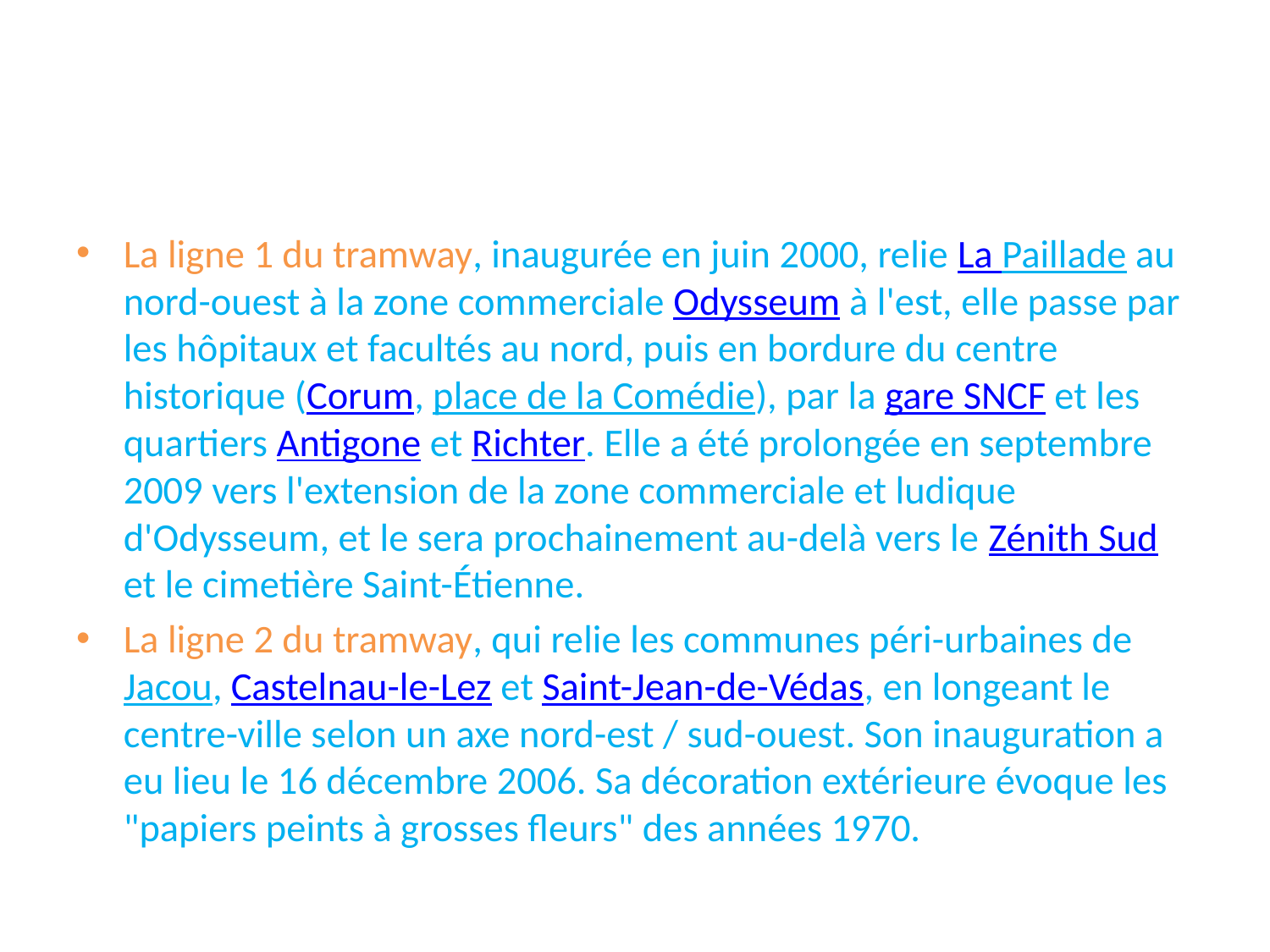

#
La ligne 1 du tramway, inaugurée en juin 2000, relie La Paillade au nord-ouest à la zone commerciale Odysseum à l'est, elle passe par les hôpitaux et facultés au nord, puis en bordure du centre historique (Corum, place de la Comédie), par la gare SNCF et les quartiers Antigone et Richter. Elle a été prolongée en septembre 2009 vers l'extension de la zone commerciale et ludique d'Odysseum, et le sera prochainement au-delà vers le Zénith Sud et le cimetière Saint-Étienne.
La ligne 2 du tramway, qui relie les communes péri-urbaines de Jacou, Castelnau-le-Lez et Saint-Jean-de-Védas, en longeant le centre-ville selon un axe nord-est / sud-ouest. Son inauguration a eu lieu le 16 décembre 2006. Sa décoration extérieure évoque les "papiers peints à grosses fleurs" des années 1970.